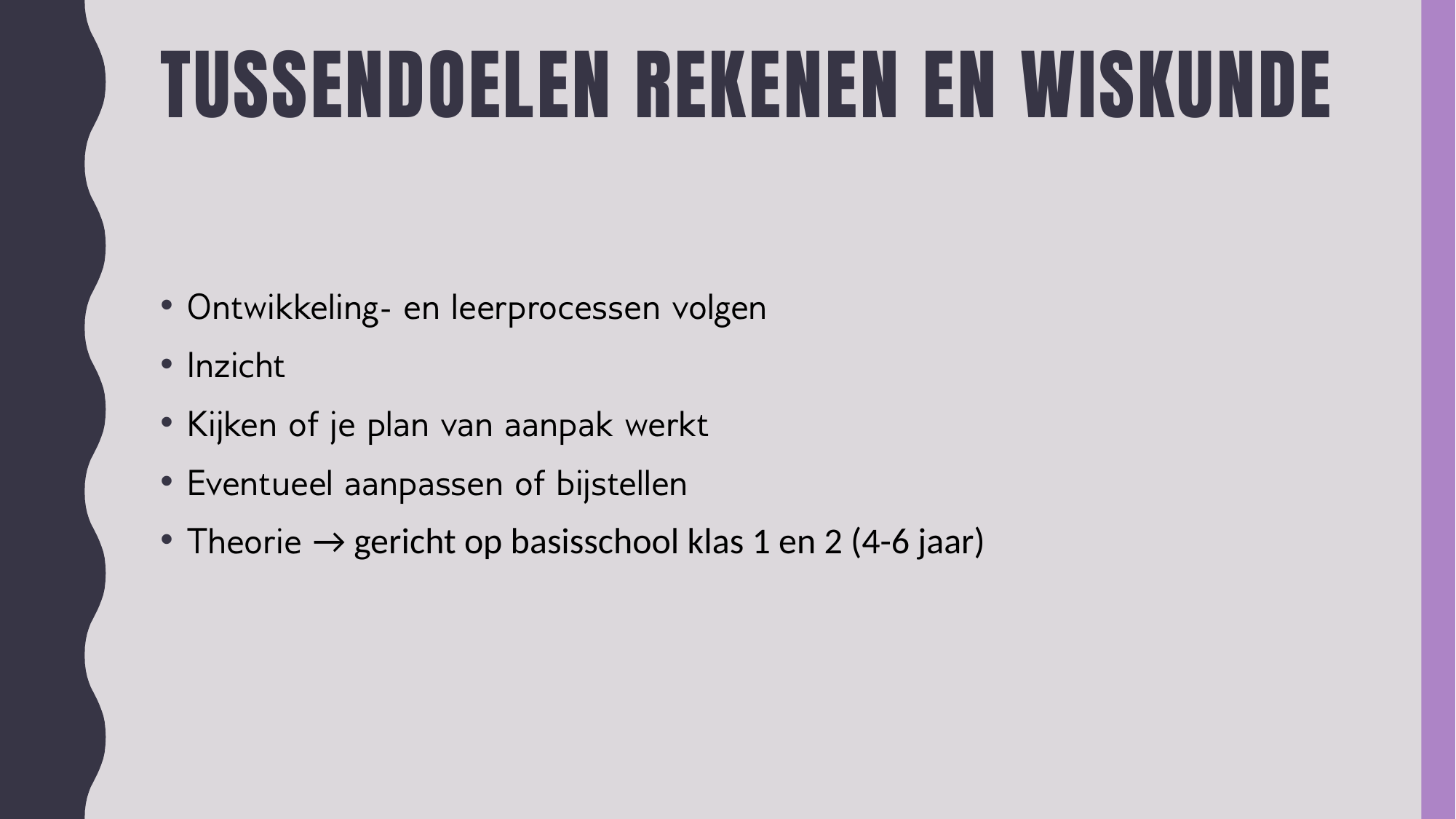

# Tussendoelen rekenen en wiskunde
Ontwikkeling- en leerprocessen volgen
Inzicht
Kijken of je plan van aanpak werkt
Eventueel aanpassen of bijstellen
Theorie → gericht op basisschool klas 1 en 2 (4-6 jaar)